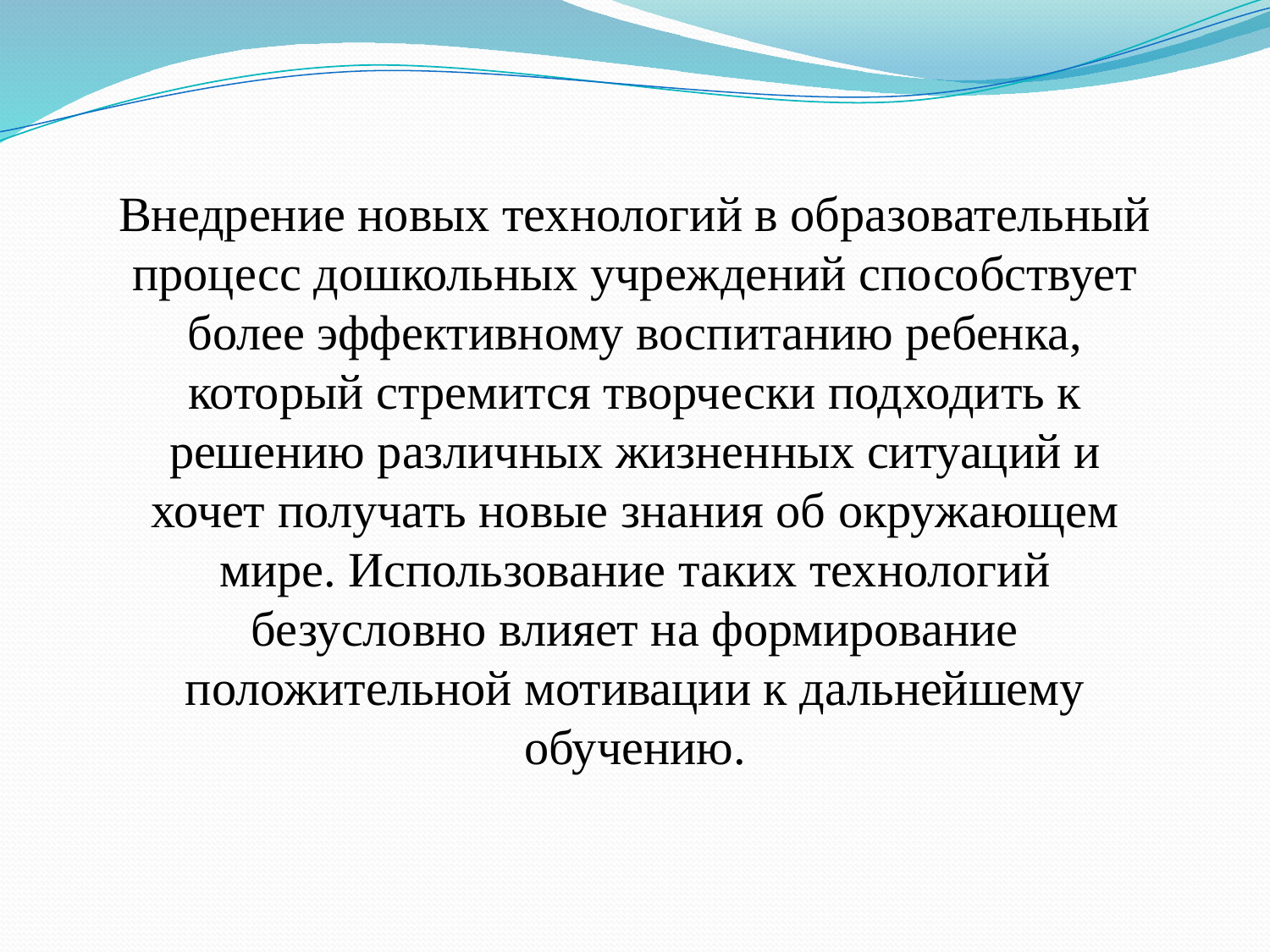

Внедрение новых технологий в образовательный процесс дошкольных учреждений способствует более эффективному воспитанию ребенка, который стремится творчески подходить к решению различных жизненных ситуаций и хочет получать новые знания об окружающем мире. Использование таких технологий безусловно влияет на формирование положительной мотивации к дальнейшему обучению.